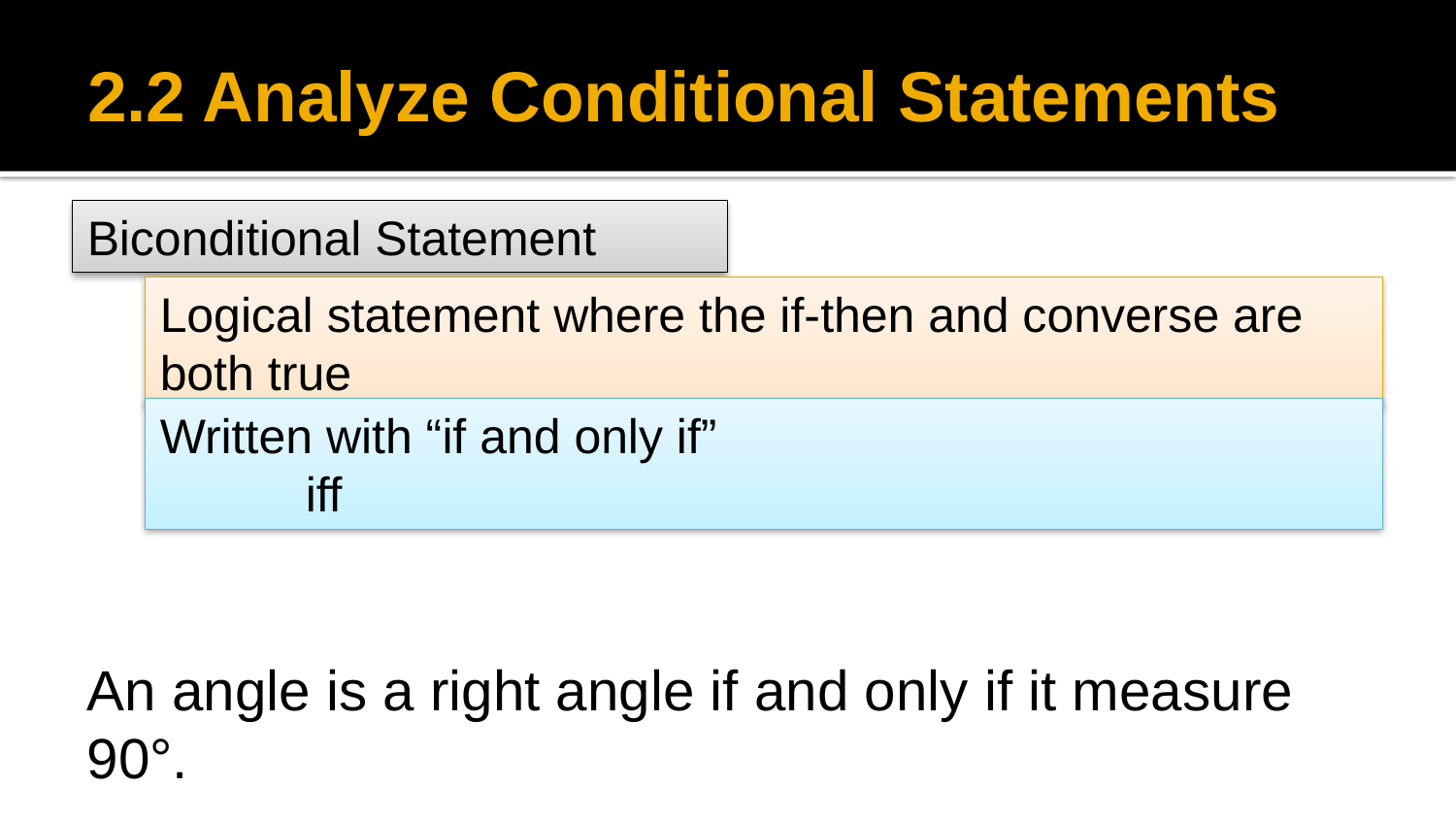

# 2.2 Analyze Conditional Statements
Biconditional Statement
Logical statement where the if-then and converse are both true
Written with “if and only if”
	iff
An angle is a right angle if and only if it measure 90°.